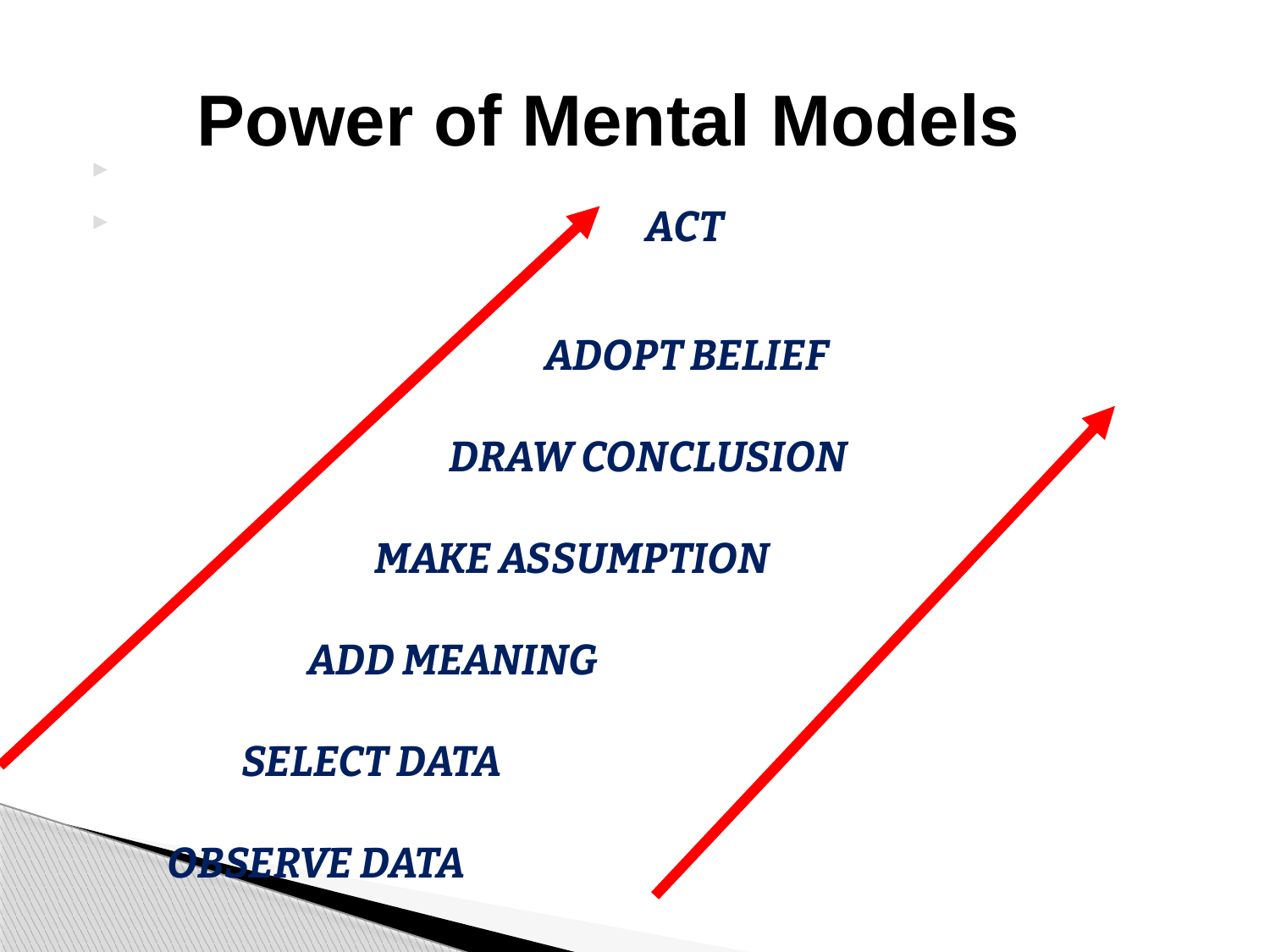

# Power of Mental Models

                                                   ADOPT BELIEF

                                      DRAW CONCLUSION

                            MAKE ASSUMPTION

                   ADD MEANING

          SELECT DATA

OBSERVE DATA

                                                                      ACT